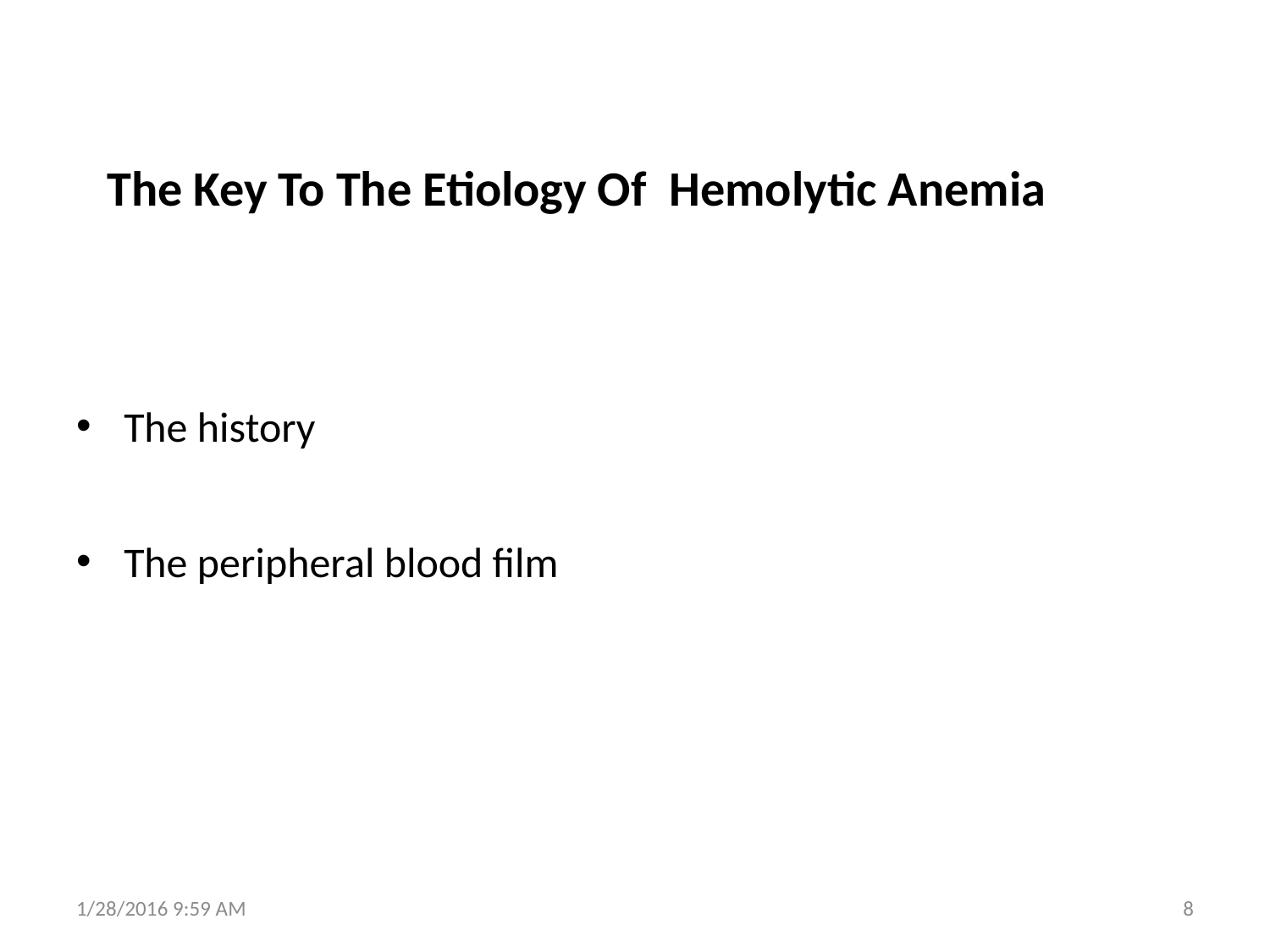

# The Key To The Etiology Of  Hemolytic Anemia
The history
The peripheral blood film

1/28/2016 9:59 AM
8